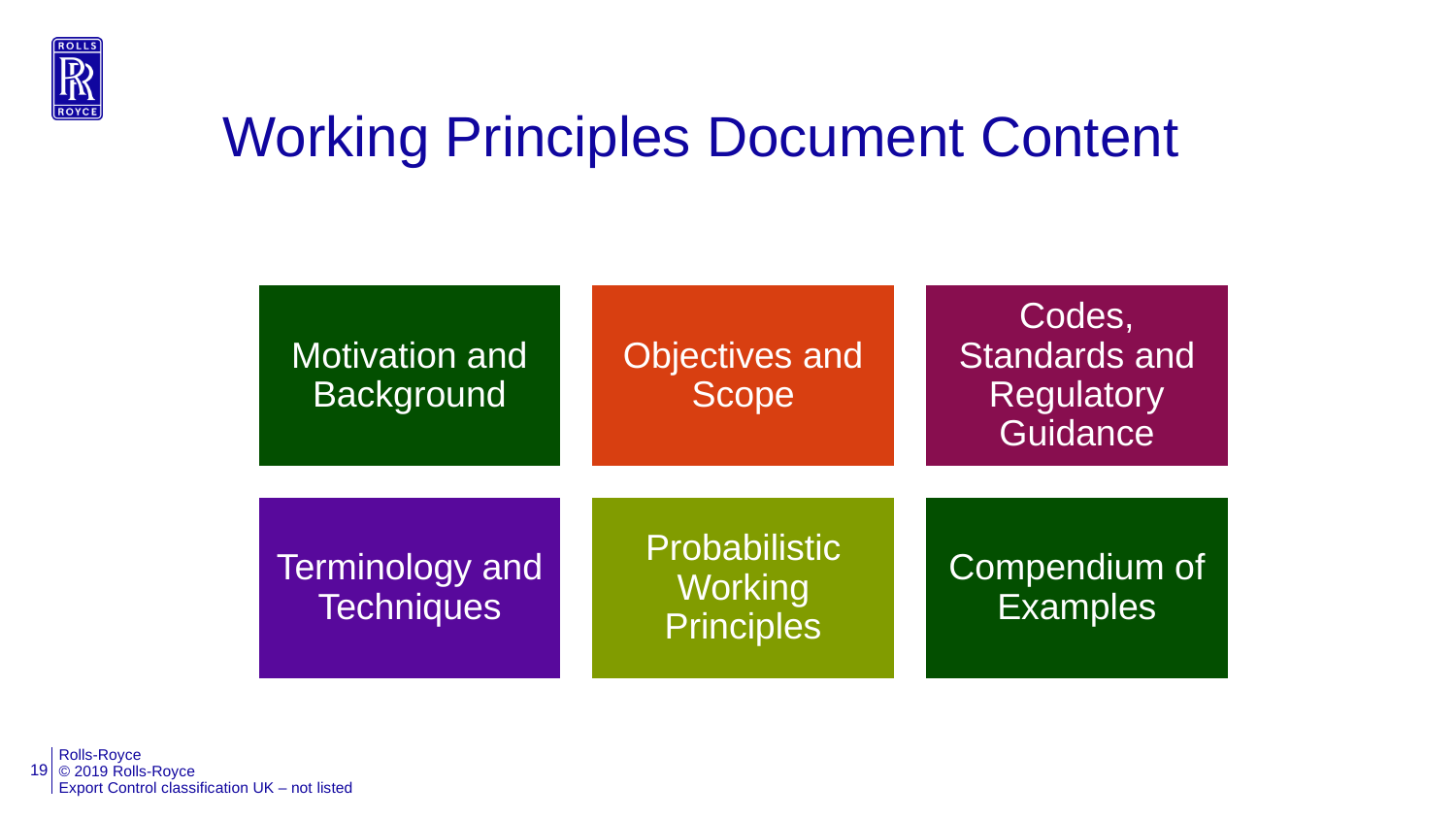

19
# Working Principles Document Content
Motivation and Background
Objectives and Scope
Codes, Standards and Regulatory Guidance
Terminology and Techniques
Probabilistic Working Principles
Compendium of Examples